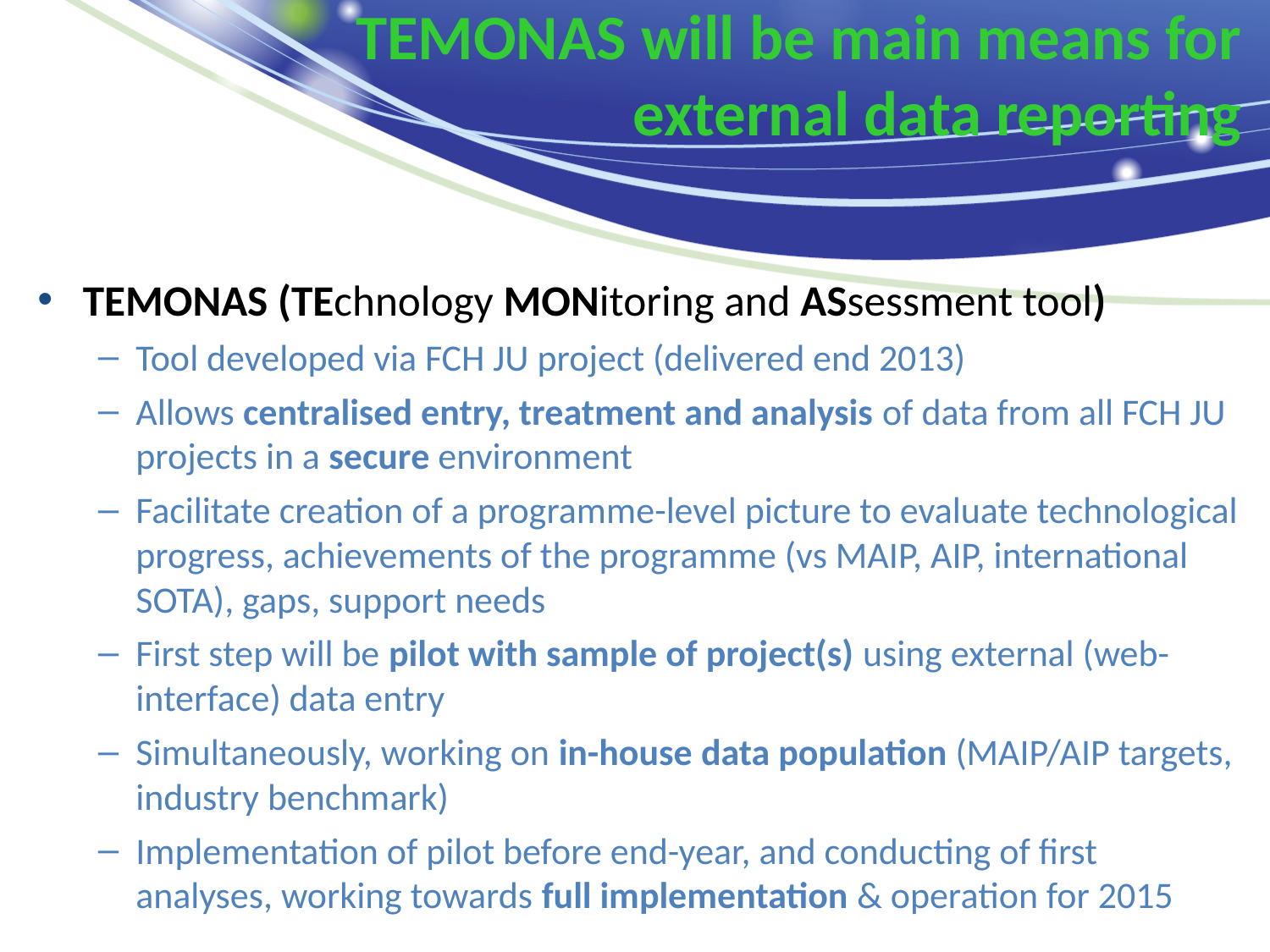

# TEMONAS will be main means for external data reporting
TEMONAS (TEchnology MONitoring and ASsessment tool)
Tool developed via FCH JU project (delivered end 2013)
Allows centralised entry, treatment and analysis of data from all FCH JU projects in a secure environment
Facilitate creation of a programme-level picture to evaluate technological progress, achievements of the programme (vs MAIP, AIP, international SOTA), gaps, support needs
First step will be pilot with sample of project(s) using external (web-interface) data entry
Simultaneously, working on in-house data population (MAIP/AIP targets, industry benchmark)
Implementation of pilot before end-year, and conducting of first analyses, working towards full implementation & operation for 2015